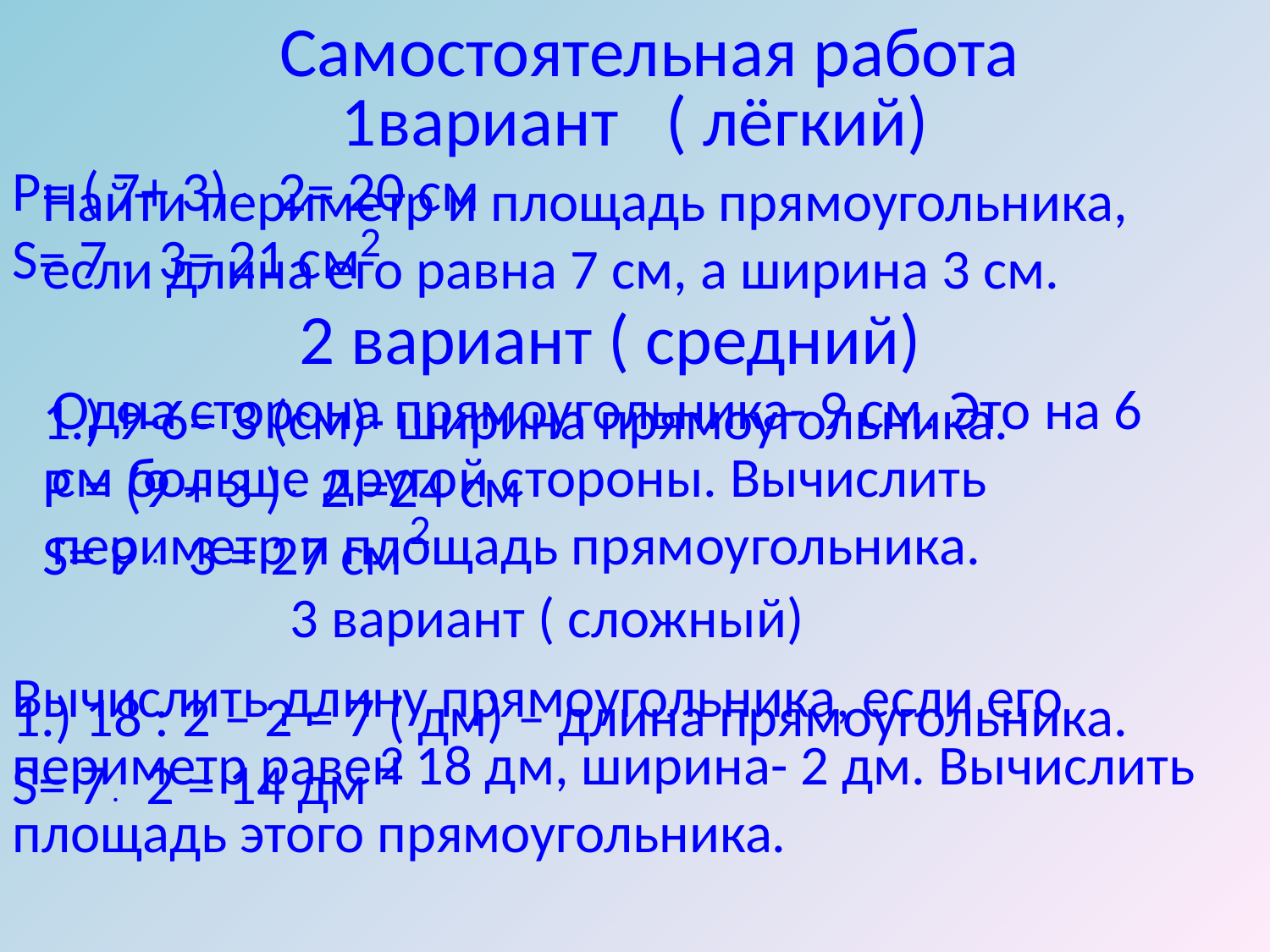

Самостоятельная работа
1вариант   ( лёгкий)
Р= ( 7+ 3)    2= 20 см
S= 7    3= 21 см

Найти периметр и площадь прямоугольника, если длина его равна 7 см, а ширина 3 см.
.
2
.
2 вариант ( средний)
Одна сторона прямоугольника- 9 см. Это на 6 см больше другой стороны. Вычислить периметр и площадь прямоугольника.
1.) 9-6= 3 (см)- ширина прямоугольника.
Р = (9 + 3 )   2 =24 см
S= 9    3 = 27 см
.
2
.
3 вариант ( сложный)
Вычислить длину прямоугольника, если его периметр равен 18 дм, ширина- 2 дм. Вычислить площадь этого прямоугольника.
1.) 18 : 2 – 2 = 7 ( дм) – длина прямоугольника.
S= 7   2 = 14 дм
2
.